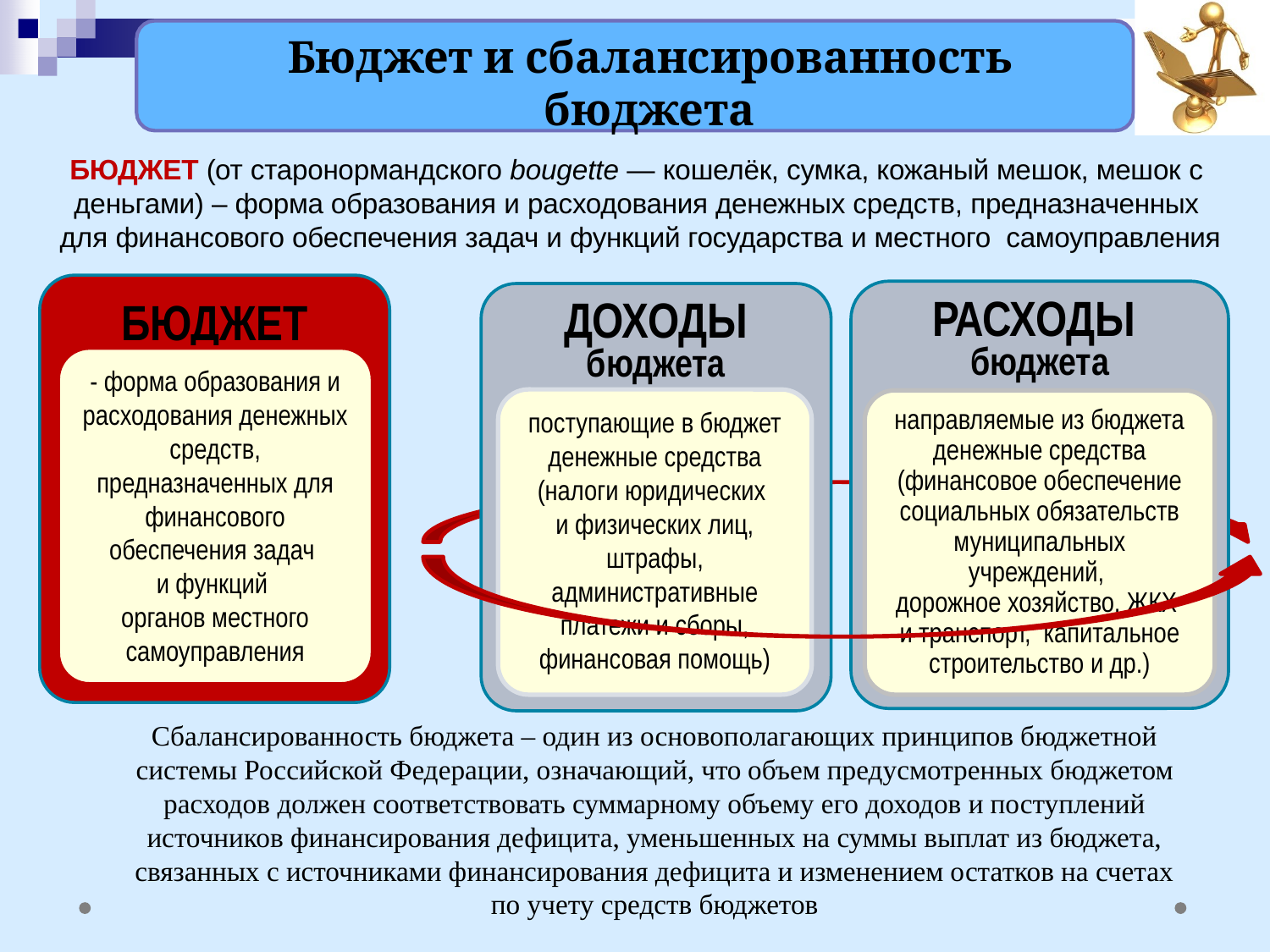

# Бюджет и сбалансированность бюджета

БЮДЖЕТ (от старонормандского bougette — кошелёк, сумка, кожаный мешок, мешок с  деньгами) – форма образования и расходования денежных средств, предназначенных  для финансового обеспечения задач и функций государства и местного самоуправления

БЮДЖЕТ
РАСХОДЫ
бюджета

ДОХОДЫ
бюджета

направляемые из бюджета денежные средства
(финансовое обеспечение социальных обязательств муниципальных учреждений,
дорожное хозяйство, ЖКХ  и транспорт,  капитальное строительство и др.)
- форма образования и расходования денежных средств, предназначенных для финансового обеспечения задач
и функций
органов местного самоуправления
поступающие в бюджет денежные средства (налоги юридических
и физических лиц, штрафы, административные платежи и сборы, финансовая помощь)

Сбалансированность бюджета – один из основополагающих принципов бюджетной системы Российской Федерации, означающий, что объем предусмотренных бюджетом расходов должен соответствовать суммарному объему его доходов и поступлений источников финансирования дефицита, уменьшенных на суммы выплат из бюджета, связанных с источниками финансирования дефицита и изменением остатков на счетах по учету средств бюджетов